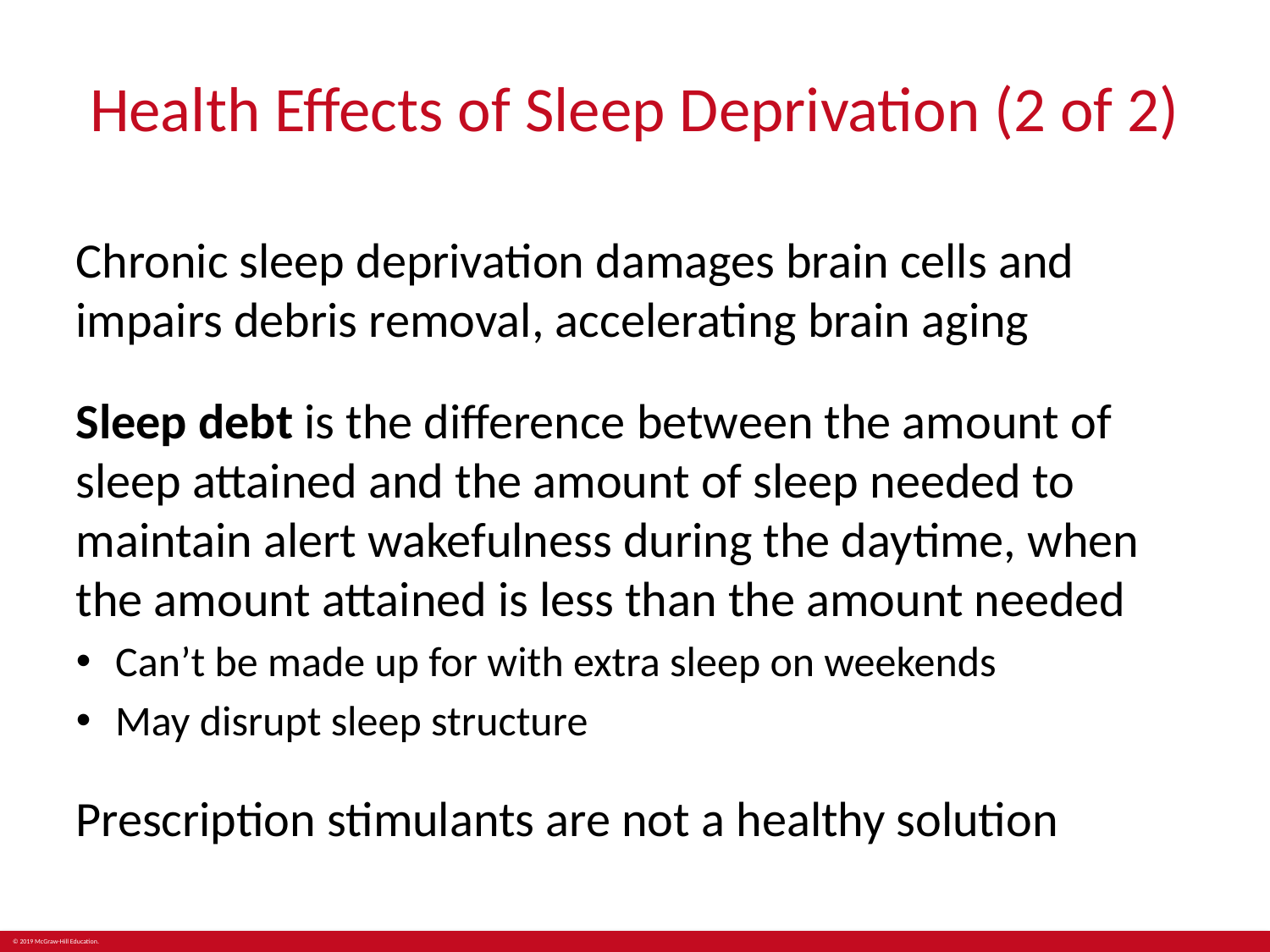

# Health Effects of Sleep Deprivation (2 of 2)
Chronic sleep deprivation damages brain cells and impairs debris removal, accelerating brain aging
Sleep debt is the difference between the amount of sleep attained and the amount of sleep needed to maintain alert wakefulness during the daytime, when the amount attained is less than the amount needed
Can’t be made up for with extra sleep on weekends
May disrupt sleep structure
Prescription stimulants are not a healthy solution